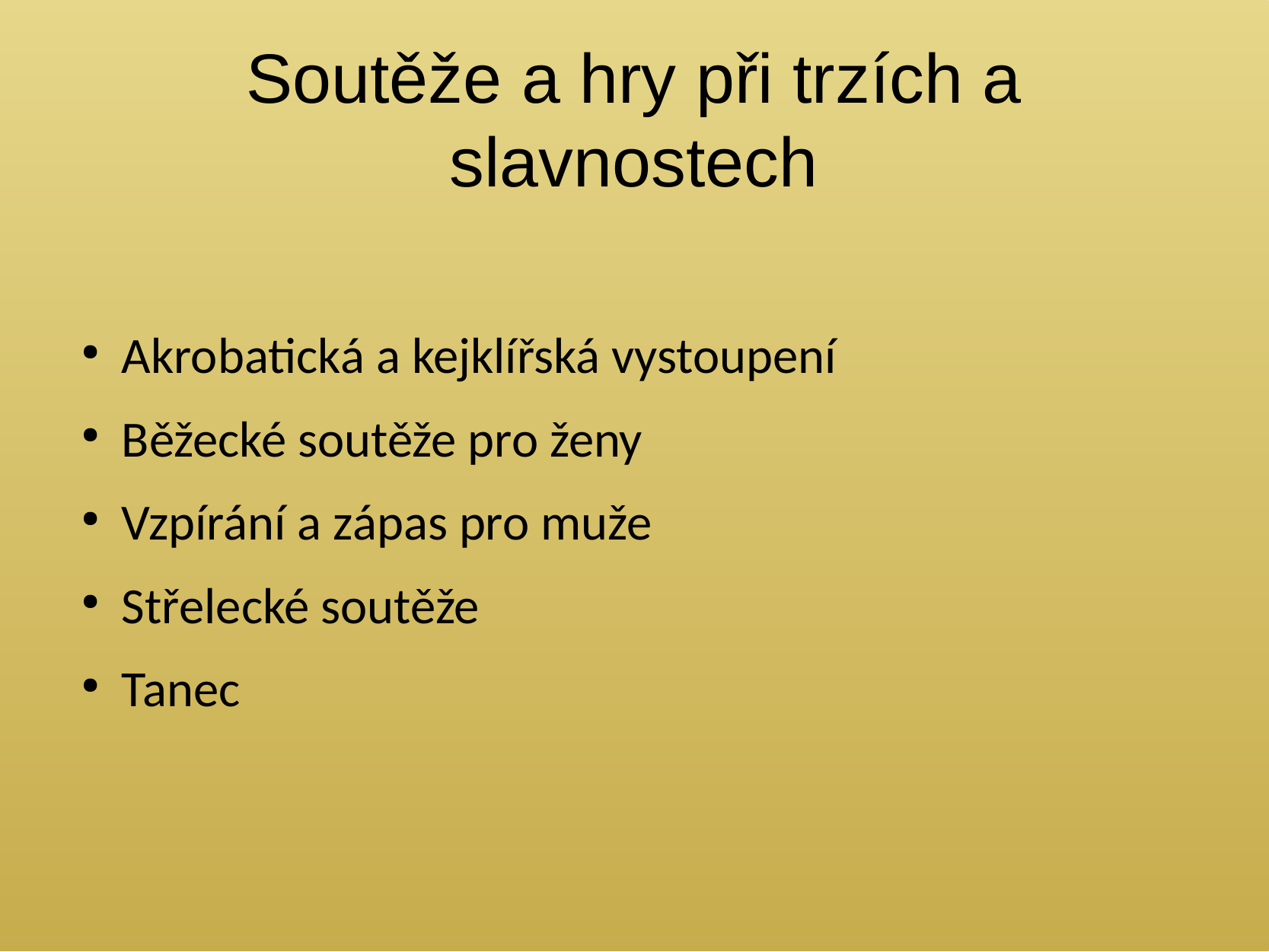

# Soutěže a hry při trzích a slavnostech
Akrobatická a kejklířská vystoupení
Běžecké soutěže pro ženy
Vzpírání a zápas pro muže
Střelecké soutěže
Tanec